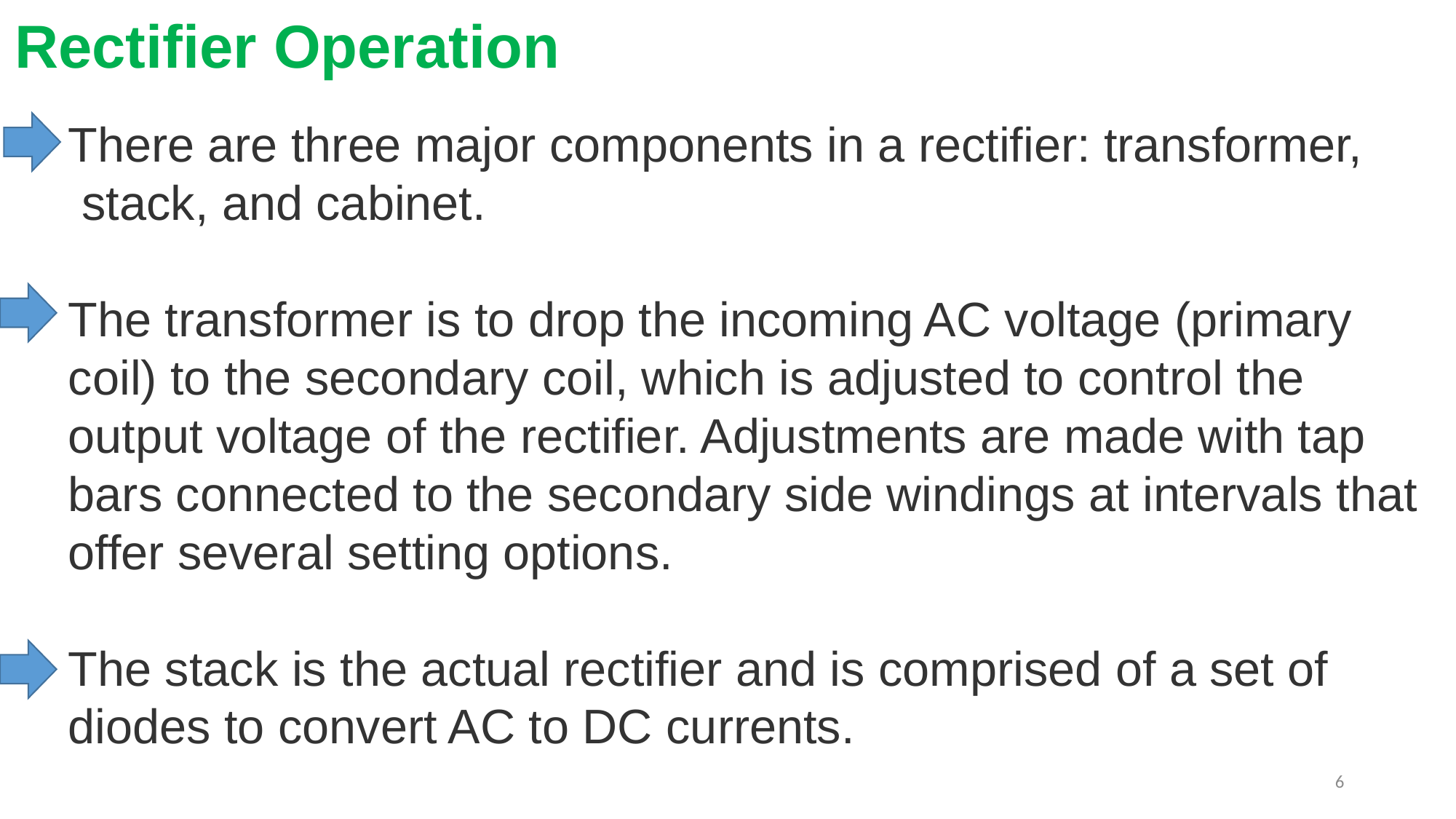

Rectifier Operation

       There are three major components in a rectifier: transformer,
     stack, and cabinet.

    The transformer is to drop the incoming AC voltage (primary
    coil) to the secondary coil, which is adjusted to control the
    output voltage of the rectifier. Adjustments are made with tap
    bars connected to the secondary side windings at intervals that
    offer several setting options.

    The stack is the actual rectifier and is comprised of a set of
    diodes to convert AC to DC currents.

6